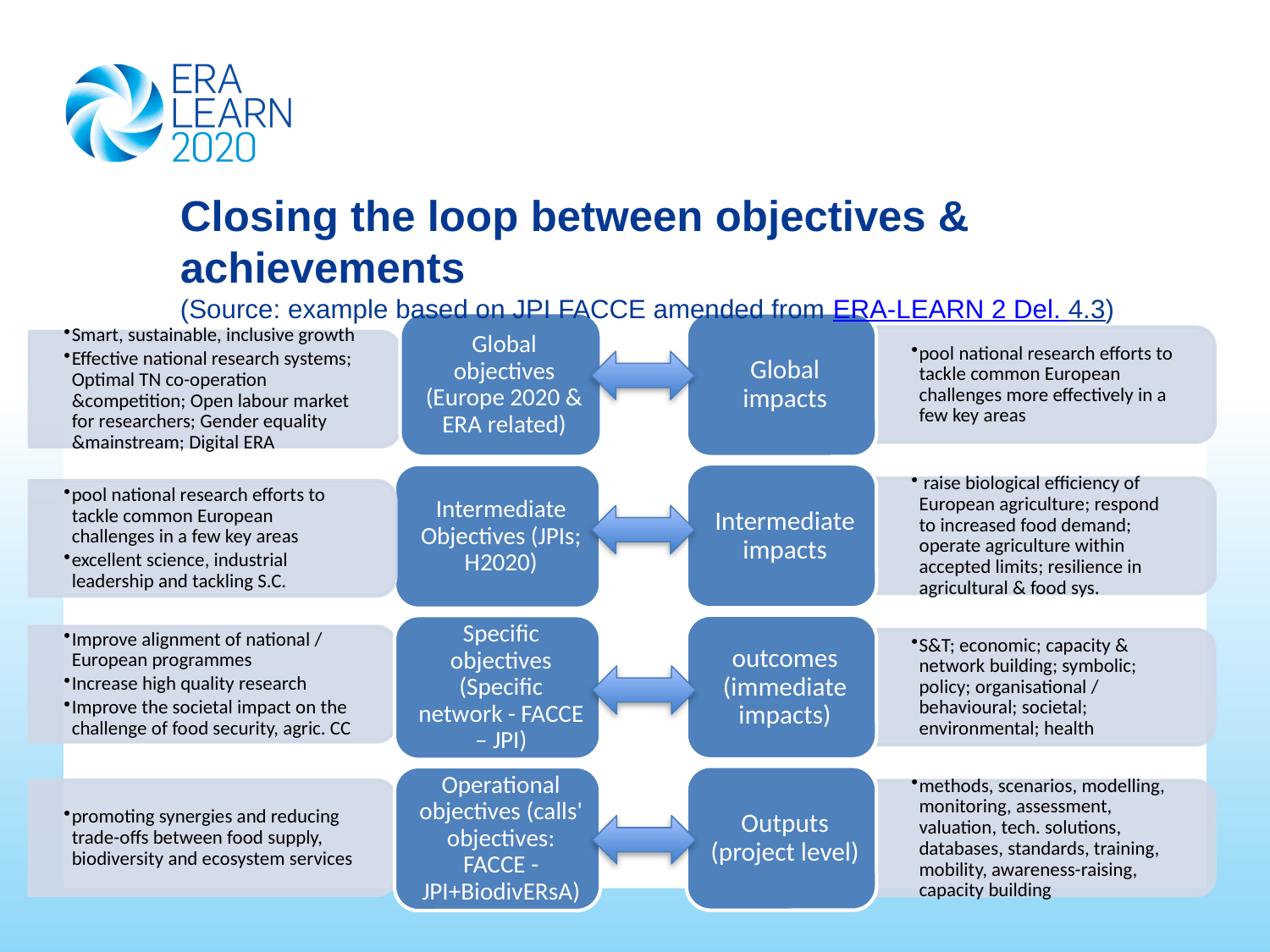

# Closing the loop between objectives & achievements (Source: example based on JPI FACCE amended from ERA-LEARN 2 Del. 4.3)
pool national research efforts to tackle common European challenges more effectively in a few key areas
Global impacts
 raise biological efficiency of European agriculture; respond to increased food demand; operate agriculture within accepted limits; resilience in agricultural & food sys.
Intermediate impacts
S&T; economic; capacity & network building; symbolic; policy; organisational / behavioural; societal; environmental; health
outcomes (immediate impacts)
methods, scenarios, modelling, monitoring, assessment, valuation, tech. solutions, databases, standards, training, mobility, awareness-raising, capacity building
Outputs (project level)
Smart, sustainable, inclusive growth
Effective national research systems; Optimal TN co-operation &competition; Open labour market for researchers; Gender equality &mainstream; Digital ERA
Global objectives (Europe 2020 & ERA related)
Improve alignment of national / European programmes
Increase high quality research
Improve the societal impact on the challenge of food security, agric. CC
Intermediate Objectives (JPIs; H2020)
promoting synergies and reducing trade-offs between food supply, biodiversity and ecosystem services
Specific objectives (Specific network - FACCE – JPI)
pool national research efforts to tackle common European challenges in a few key areas
excellent science, industrial leadership and tackling S.C.
Operational objectives (calls' objectives: FACCE - JPI+BiodivERsA)